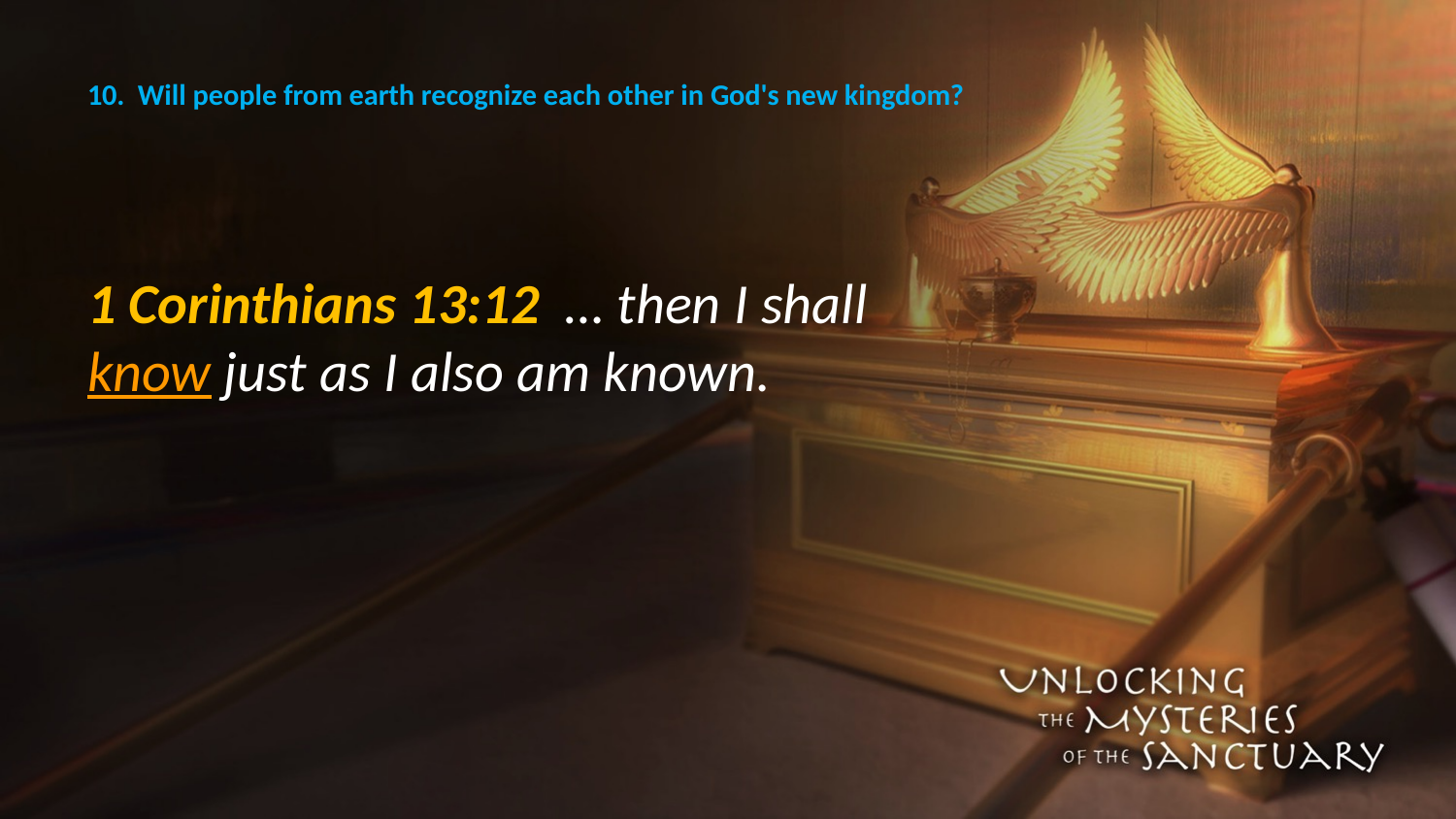

# 10.  Will people from earth recognize each other in God's new kingdom?

1 Corinthians 13:12  … then I shall know just as I also am known.